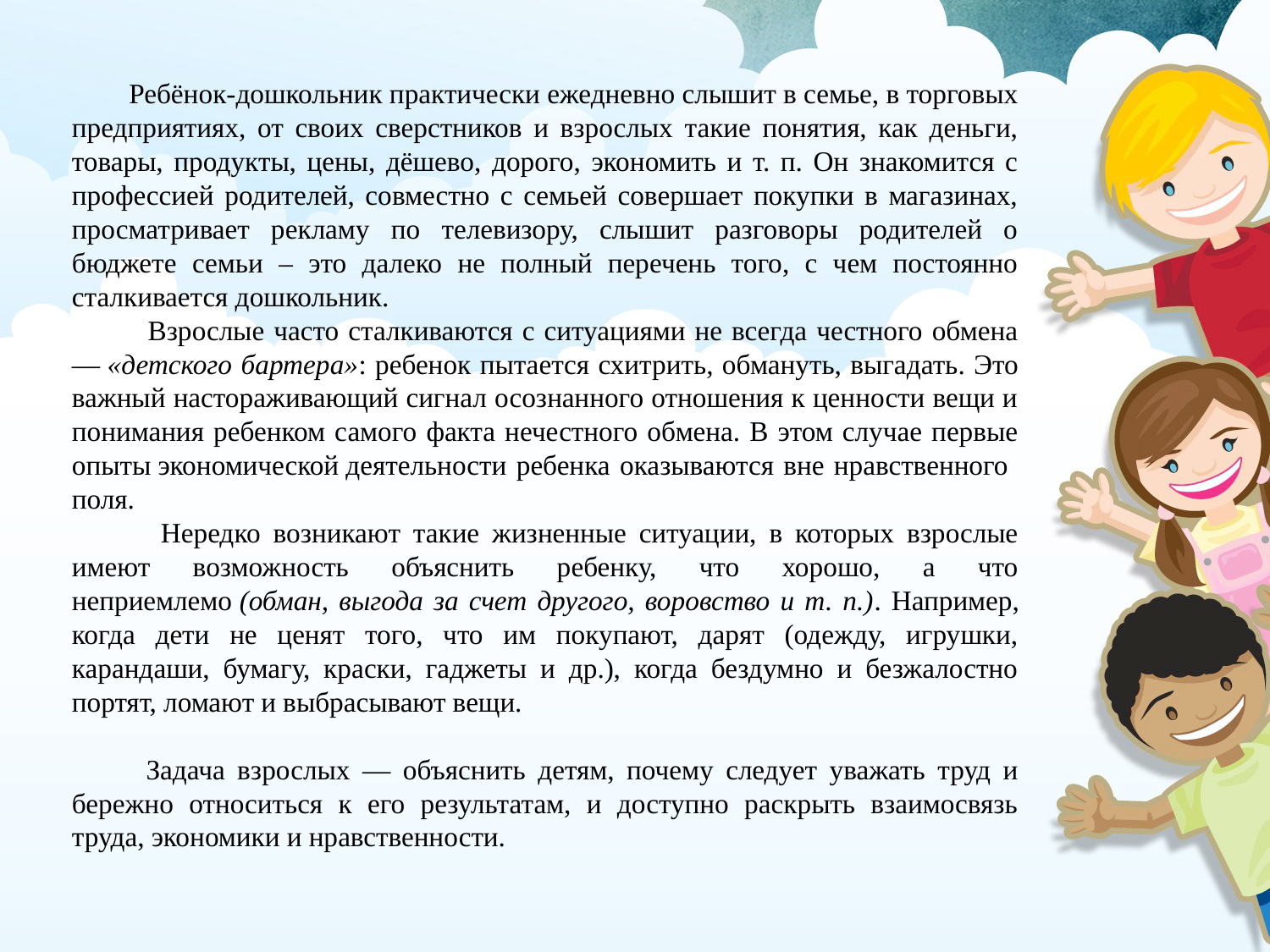

Ребёнок-дошкольник практически ежедневно слышит в семье, в торговых предприятиях, от своих сверстников и взрослых такие понятия, как деньги, товары, продукты, цены, дёшево, дорого, экономить и т. п. Он знакомится с профессией родителей, совместно с семьей совершает покупки в магазинах, просматривает рекламу по телевизору, слышит разговоры родителей о бюджете семьи – это далеко не полный перечень того, с чем постоянно сталкивается дошкольник.
        Взрослые часто сталкиваются с ситуациями не всегда честного обмена — «детского бартера»: ребенок пытается схитрить, обмануть, выгадать. Это важный настораживающий сигнал осознанного отношения к ценности вещи и понимания ребенком самого факта нечестного обмена. В этом случае первые опыты экономической деятельности ребенка оказываются вне нравственного  поля.
       Нередко возникают такие жизненные ситуации, в которых взрослые имеют возможность объяснить ребенку, что хорошо, а что неприемлемо (обман, выгода за счет другого, воровство и т. п.). Например, когда дети не ценят того, что им покупают, дарят (одежду, игрушки, карандаши, бумагу, краски, гаджеты и др.), когда бездумно и безжалостно портят, ломают и выбрасывают вещи.

      Задача взрослых — объяснить детям, почему следует уважать труд и бережно относиться к его результатам, и доступно раскрыть взаимосвязь труда, экономики и нравственности.